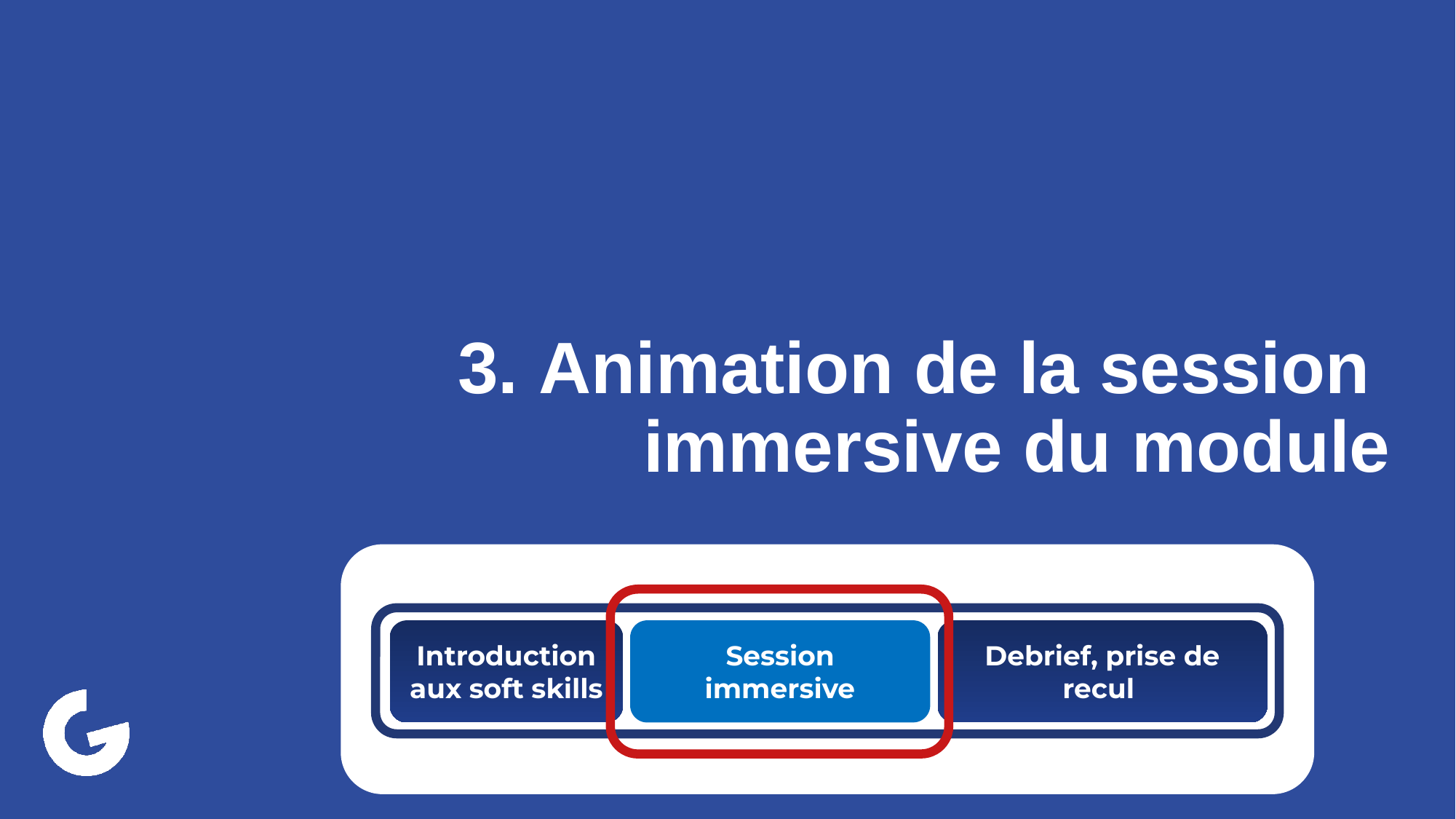

# 3. Animation de la session  immersive du module

Introduction aux soft skills
Session immersive
Debrief, prise de recul